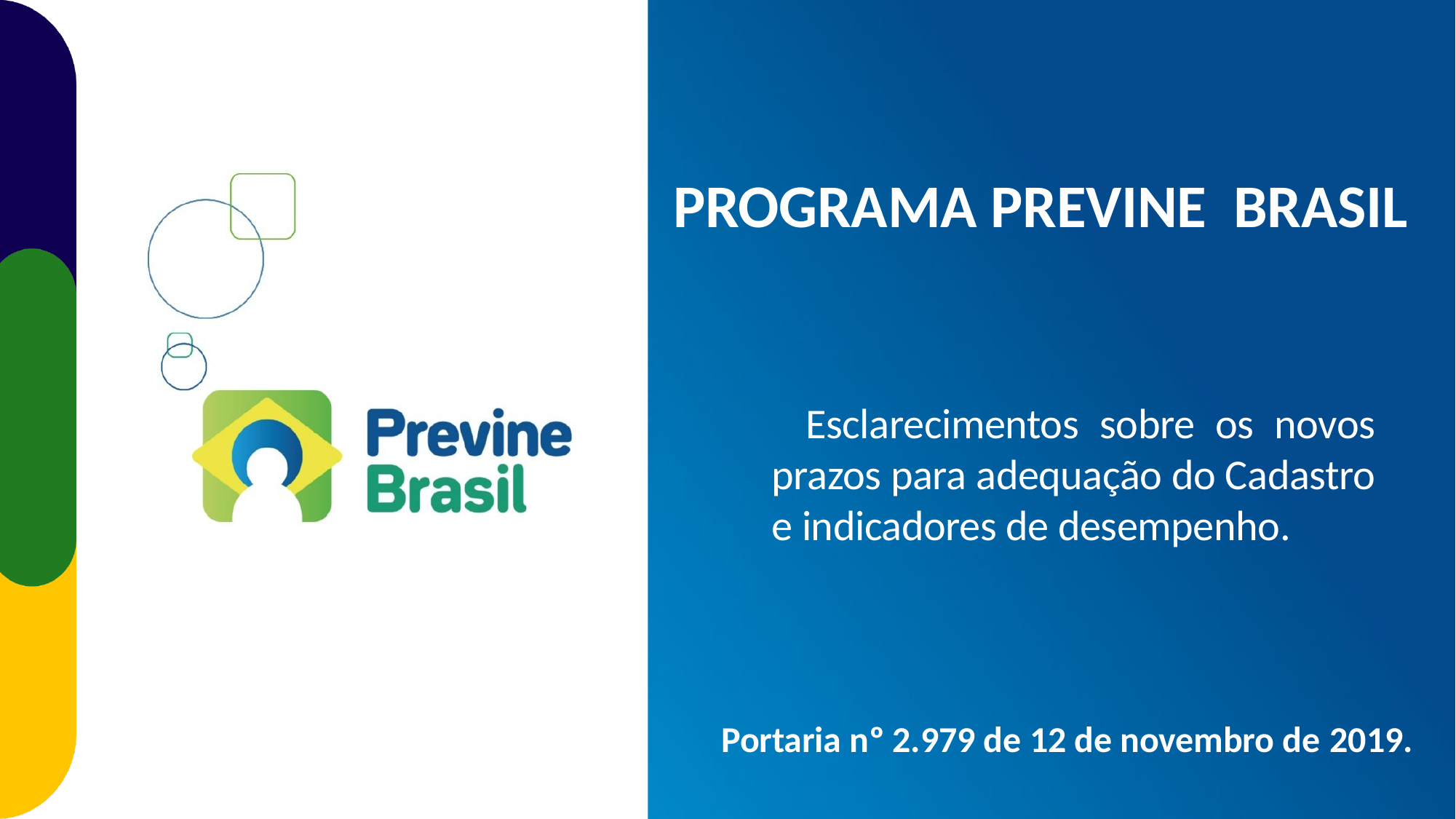

Portaria nº 2.979 de 12 de novembro de 2019.
# PROGRAMA PREVINE  BRASIL

   Esclarecimentos sobre os novos prazos para adequação do Cadastro e indicadores de desempenho.